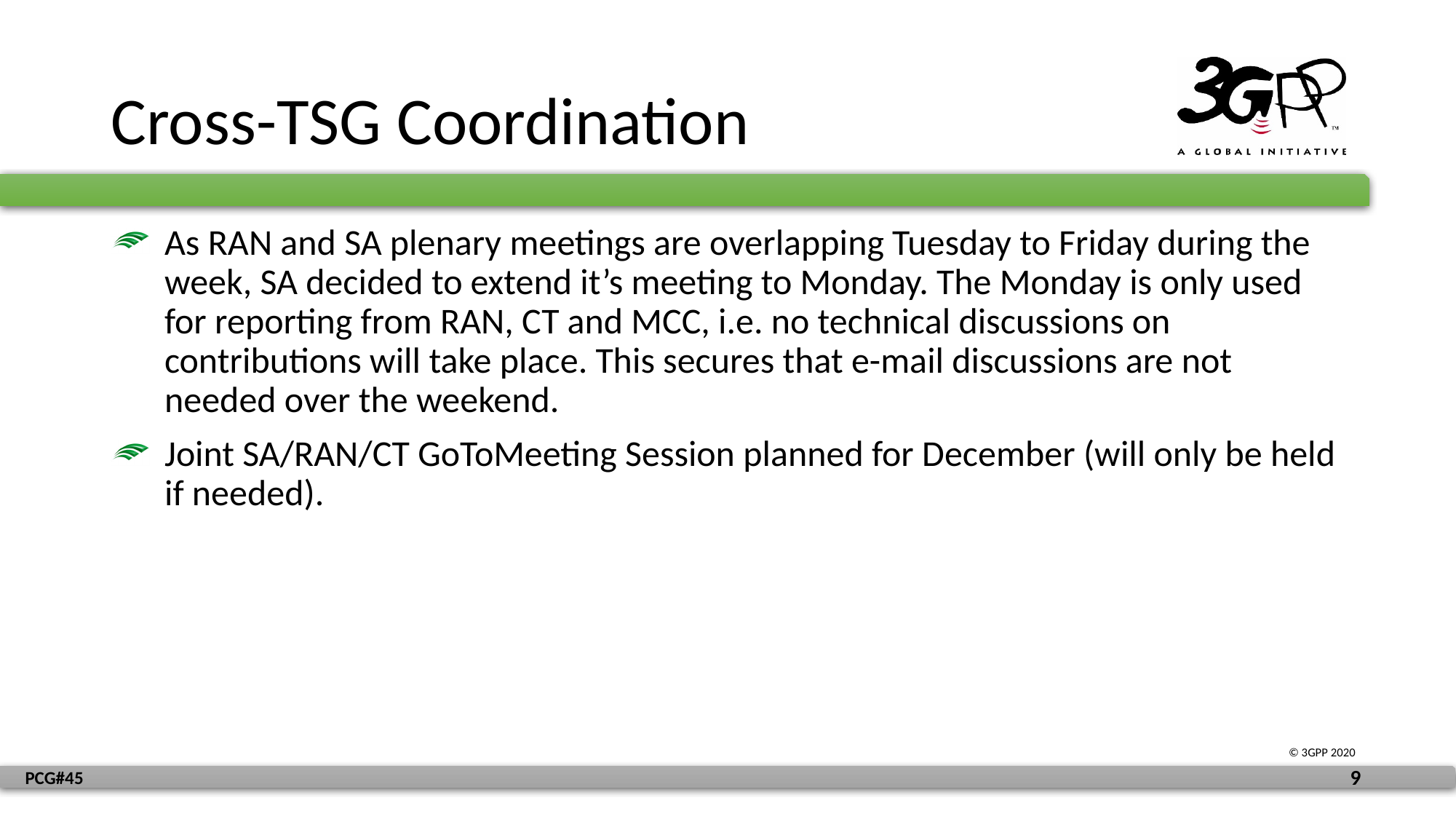

# Cross-TSG Coordination
As RAN and SA plenary meetings are overlapping Tuesday to Friday during the week, SA decided to extend it’s meeting to Monday. The Monday is only used for reporting from RAN, CT and MCC, i.e. no technical discussions on contributions will take place. This secures that e-mail discussions are not needed over the weekend.
Joint SA/RAN/CT GoToMeeting Session planned for December (will only be held if needed).